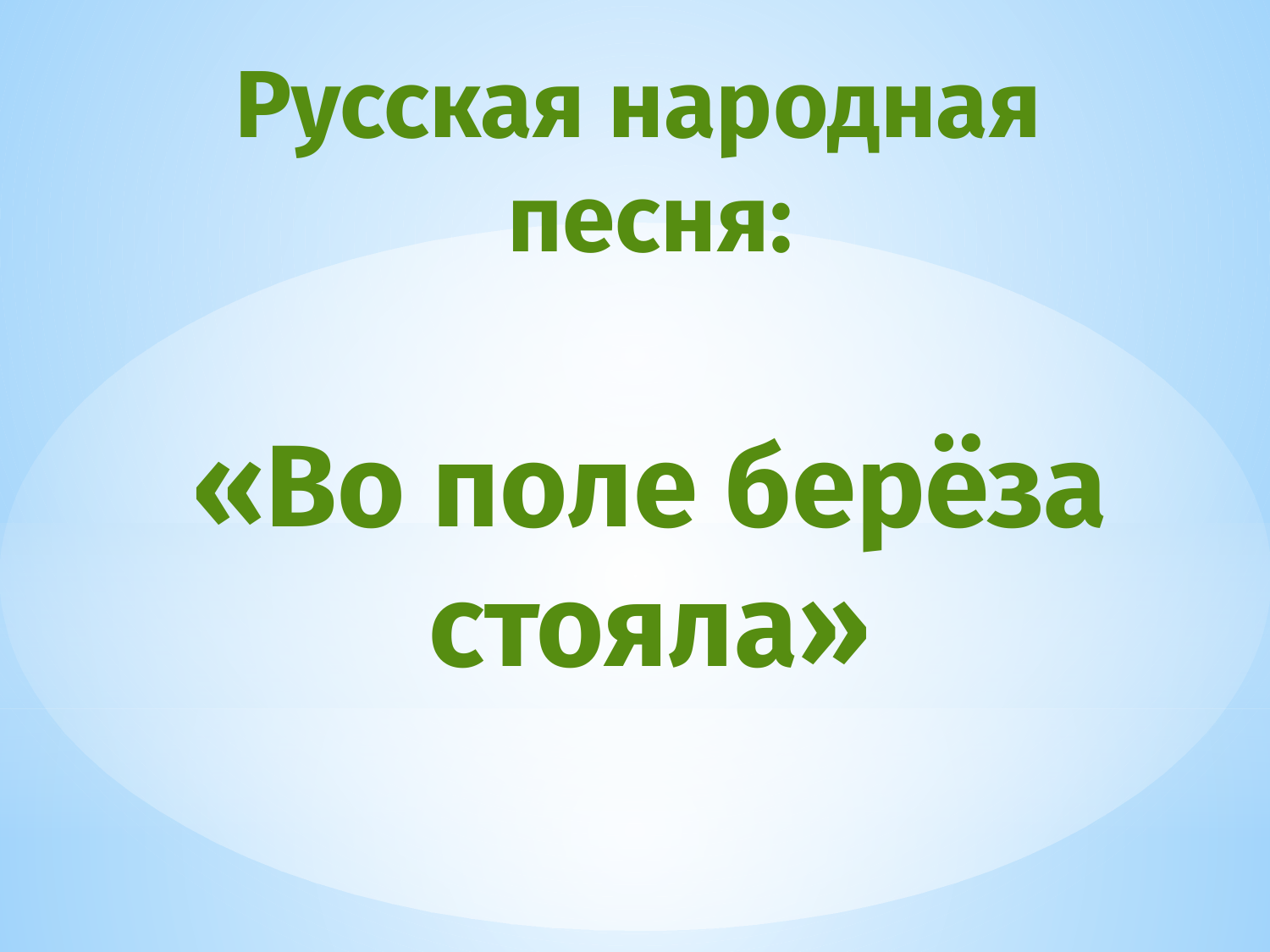

# Русская народная песня: «Во поле берёза стояла»